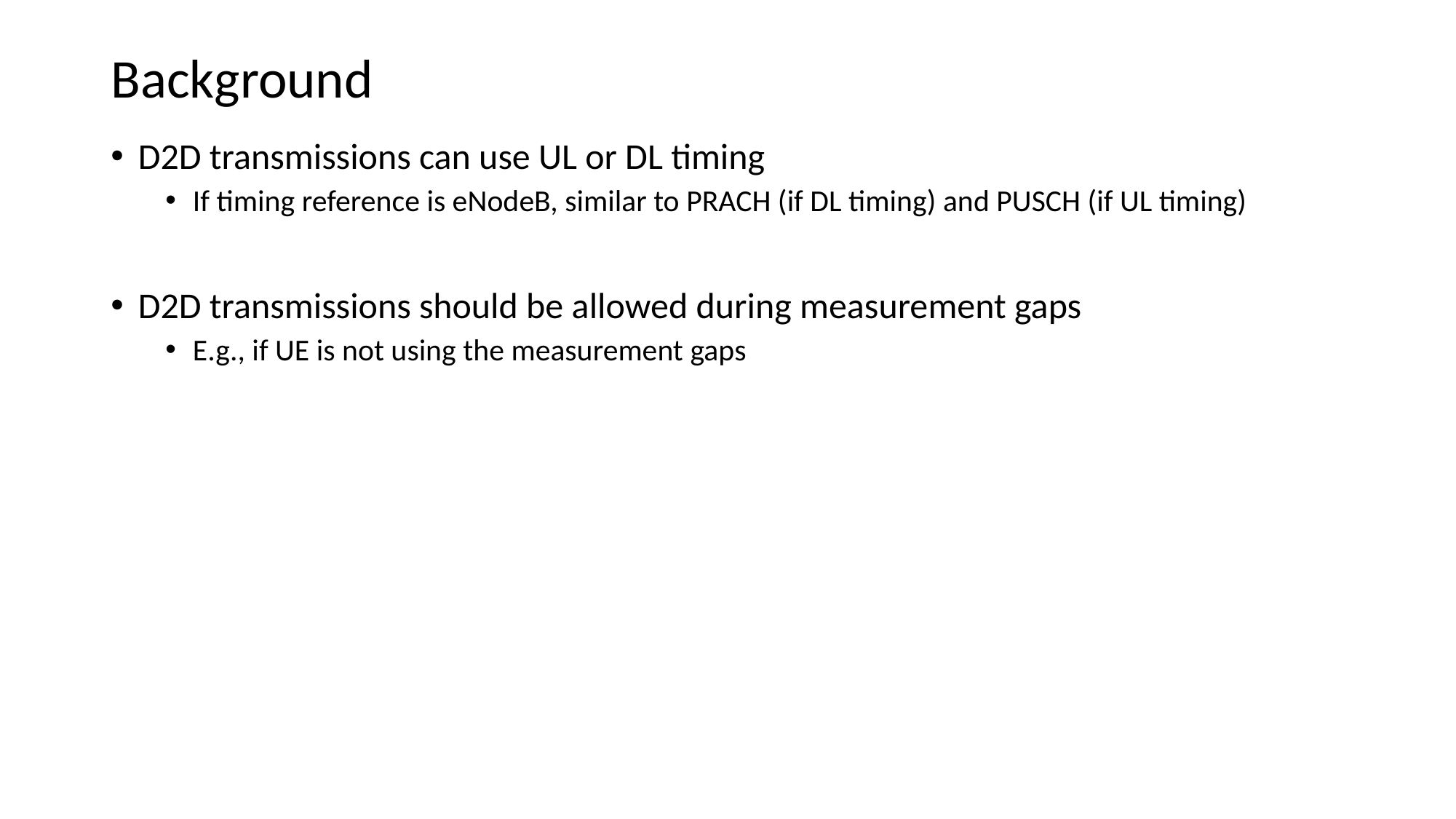

# Background
D2D transmissions can use UL or DL timing
If timing reference is eNodeB, similar to PRACH (if DL timing) and PUSCH (if UL timing)

D2D transmissions should be allowed during measurement gaps
E.g., if UE is not using the measurement gaps